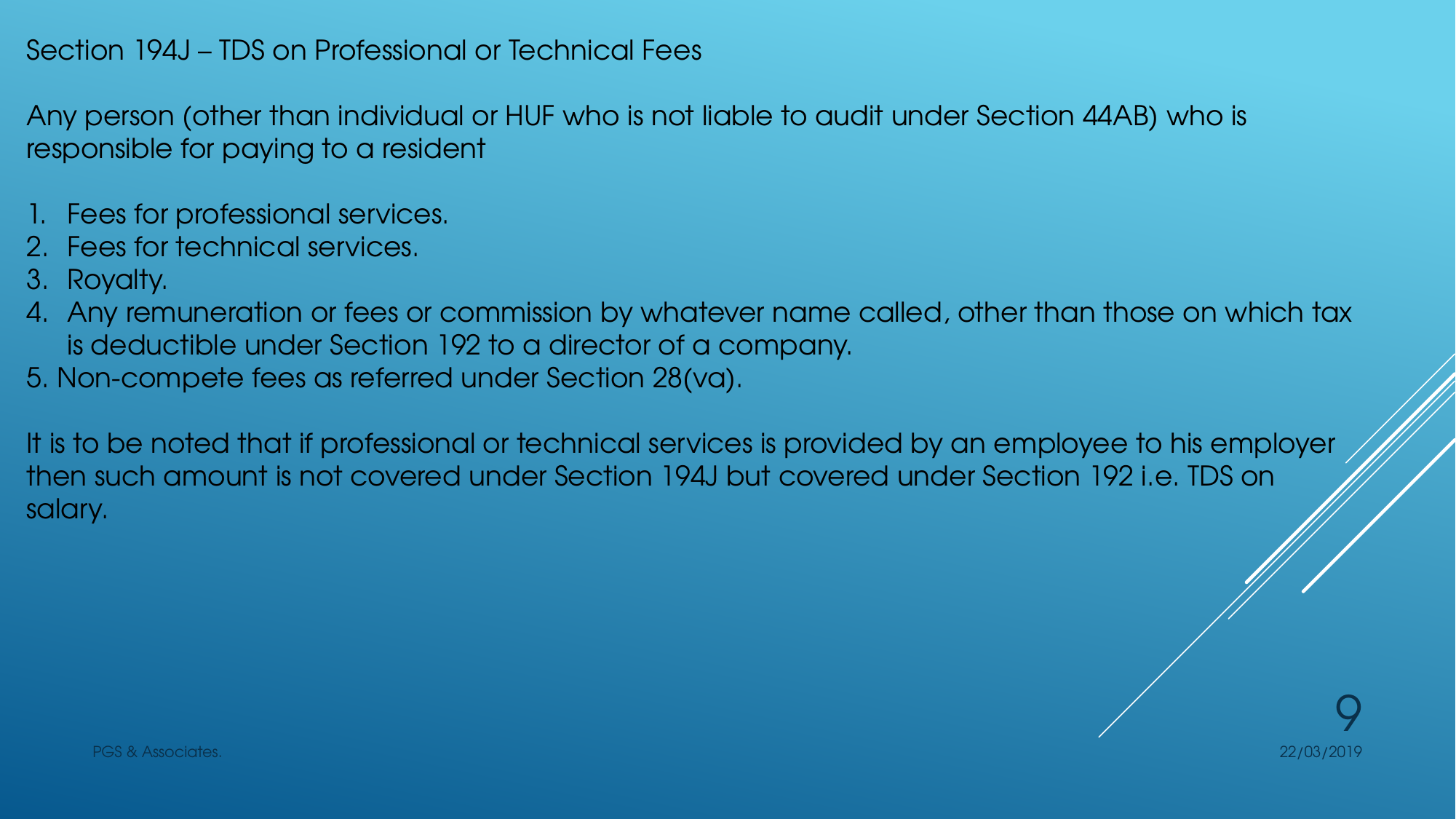

Section 194J – TDS on Professional or Technical Fees

Any person (other than individual or HUF who is not liable to audit under Section 44AB) who is responsible for paying to a resident

Fees for professional services.
Fees for technical services.
Royalty.
Any remuneration or fees or commission by whatever name called, other than those on which tax is deductible under Section 192 to a director of a company.
5. Non-compete fees as referred under Section 28(va).

It is to be noted that if professional or technical services is provided by an employee to his employer then such amount is not covered under Section 194J but covered under Section 192 i.e. TDS on salary.
9
PGS & Associates.
22/03/2019